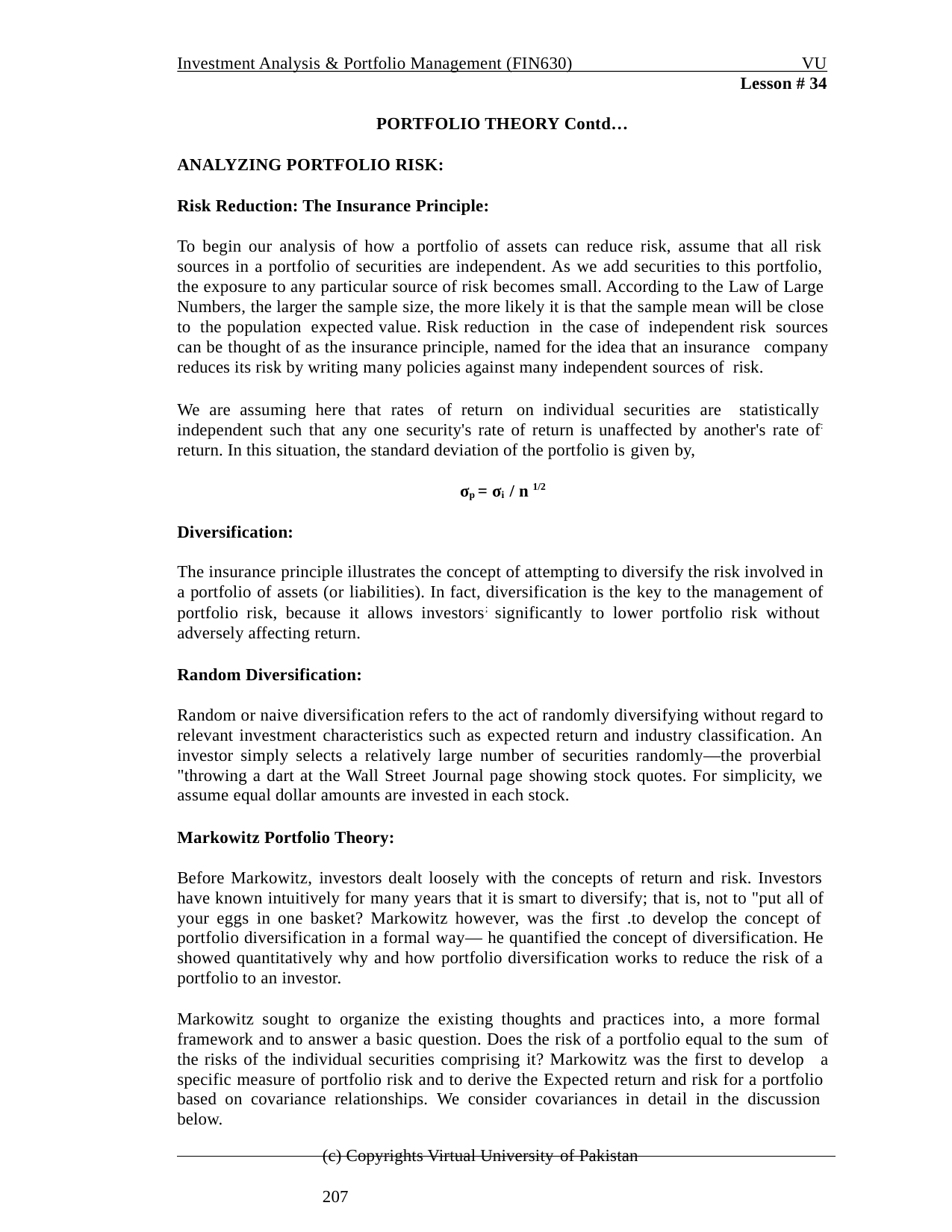

Investment Analysis & Portfolio Management (FIN630)
VU
Lesson # 34

PORTFOLIO THEORY Contd…

ANALYZING PORTFOLIO RISK:

Risk Reduction: The Insurance Principle:

To begin our analysis of how a portfolio of assets can reduce risk, assume that all risk  sources in a portfolio of securities are independent. As we add securities to this portfolio,  the exposure to any particular source of risk becomes small. According to the Law of Large  Numbers, the larger the sample size, the more likely it is that the sample mean will be close  to the population expected value. Risk reduction in the case of independent risk  sources can be thought of as the insurance principle, named for the idea that an insurance  company reduces its risk by writing many policies against many independent sources of  risk.

We are assuming here that rates of return on individual securities are  statistically  independent such that any one security's rate of return is unaffected by another's rate of:  return. In this situation, the standard deviation of the portfolio is given by,

σp = σi  / n 1/2
Diversification:

The insurance principle illustrates the concept of attempting to diversify the risk involved in  a portfolio of assets (or liabilities). In fact, diversification is the key to the management of  portfolio risk, because it allows investors; significantly to lower portfolio risk without  adversely affecting return.

Random Diversification:

Random or naive diversification refers to the act of randomly diversifying without regard to  relevant investment characteristics such as expected return and industry classification. An  investor simply selects a relatively large number of securities randomly—the proverbial  "throwing a dart at the Wall Street Journal page showing stock quotes. For simplicity, we  assume equal dollar amounts are invested in each stock.

Markowitz Portfolio Theory:

Before Markowitz, investors dealt loosely with the concepts of return and risk. Investors  have known intuitively for many years that it is smart to diversify; that is, not to "put all of  your eggs in one basket? Markowitz however, was the first .to develop the concept of  portfolio diversification in a formal way— he quantified the concept of diversification. He  showed quantitatively why and how portfolio diversification works to reduce the risk of a  portfolio to an investor.

Markowitz sought to organize the existing thoughts and practices into, a more formal  framework and to answer a basic question. Does the risk of a portfolio equal to the sum  of the risks of the individual securities comprising it? Markowitz was the first to develop  a specific measure of portfolio risk and to derive the Expected return and risk for a portfolio  based on covariance relationships. We consider covariances in detail in the discussion  below.
(c) Copyrights Virtual University of Pakistan	207